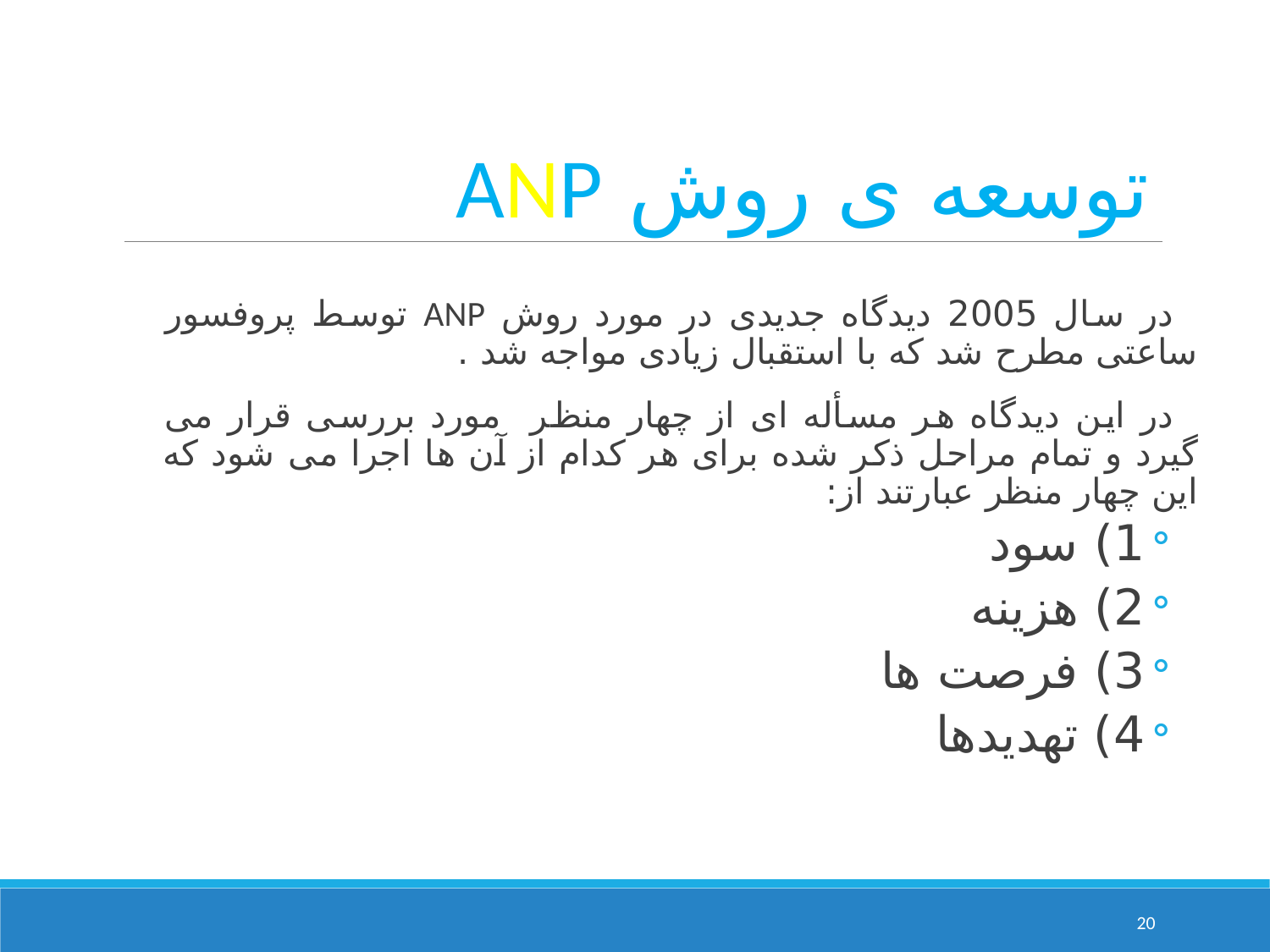

# توسعه ی روش ANP
در سال 2005 دیدگاه جدیدی در مورد روش ANP توسط پروفسور ساعتی مطرح شد که با استقبال زیادی مواجه شد .
در این دیدگاه هر مسأله ای از چهار منظر  مورد بررسی قرار می گیرد و تمام مراحل ذکر شده برای هر کدام از آن ها اجرا می شود که این چهار منظر عبارتند از:
1) سود
2) هزینه
3) فرصت ها
4) تهدیدها
20